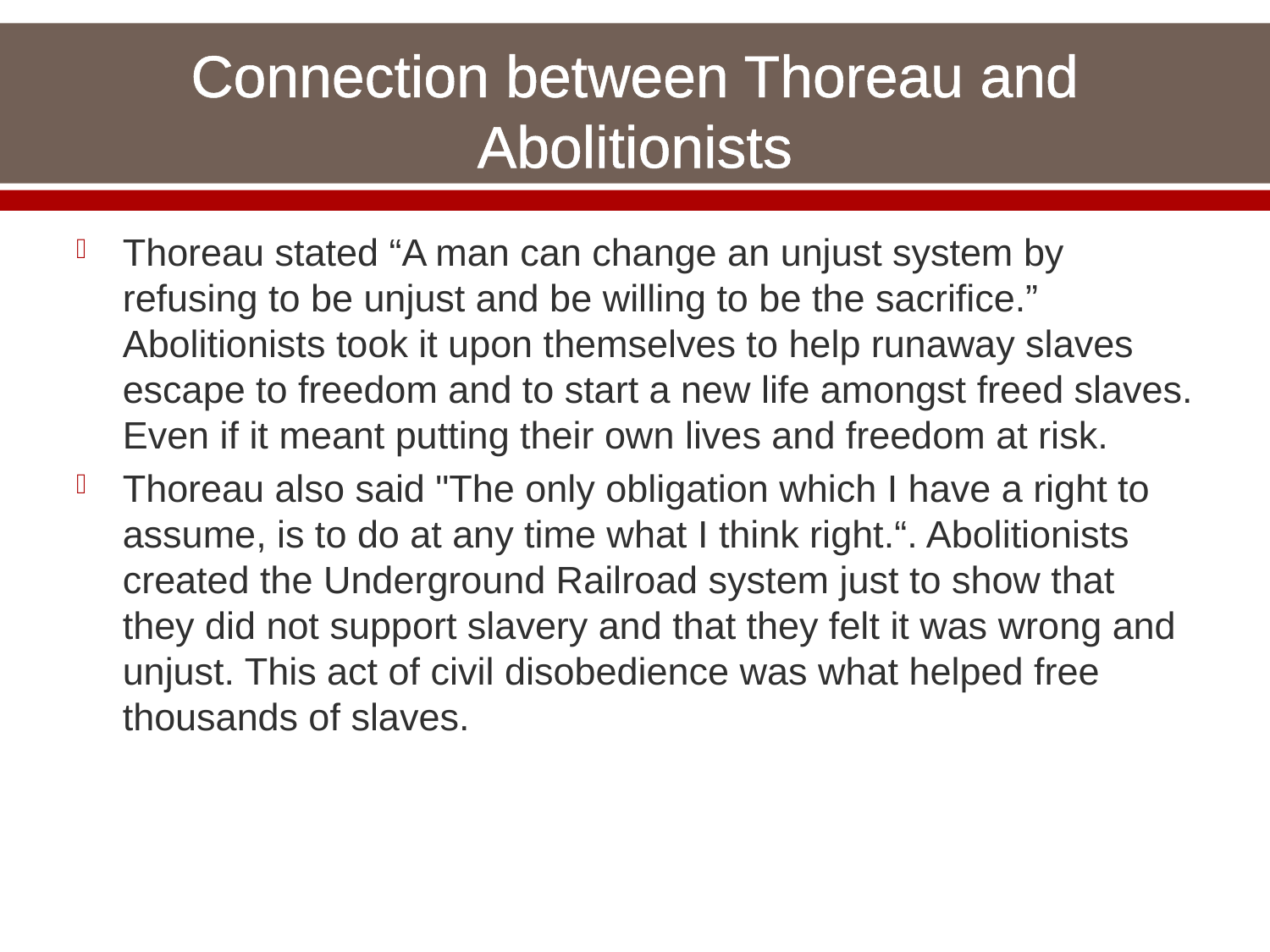

# Connection between Thoreau and Abolitionists
Thoreau stated “A man can change an unjust system by refusing to be unjust and be willing to be the sacrifice.” Abolitionists took it upon themselves to help runaway slaves escape to freedom and to start a new life amongst freed slaves. Even if it meant putting their own lives and freedom at risk.
Thoreau also said "The only obligation which I have a right to assume, is to do at any time what I think right.“. Abolitionists created the Underground Railroad system just to show that they did not support slavery and that they felt it was wrong and unjust. This act of civil disobedience was what helped free thousands of slaves.